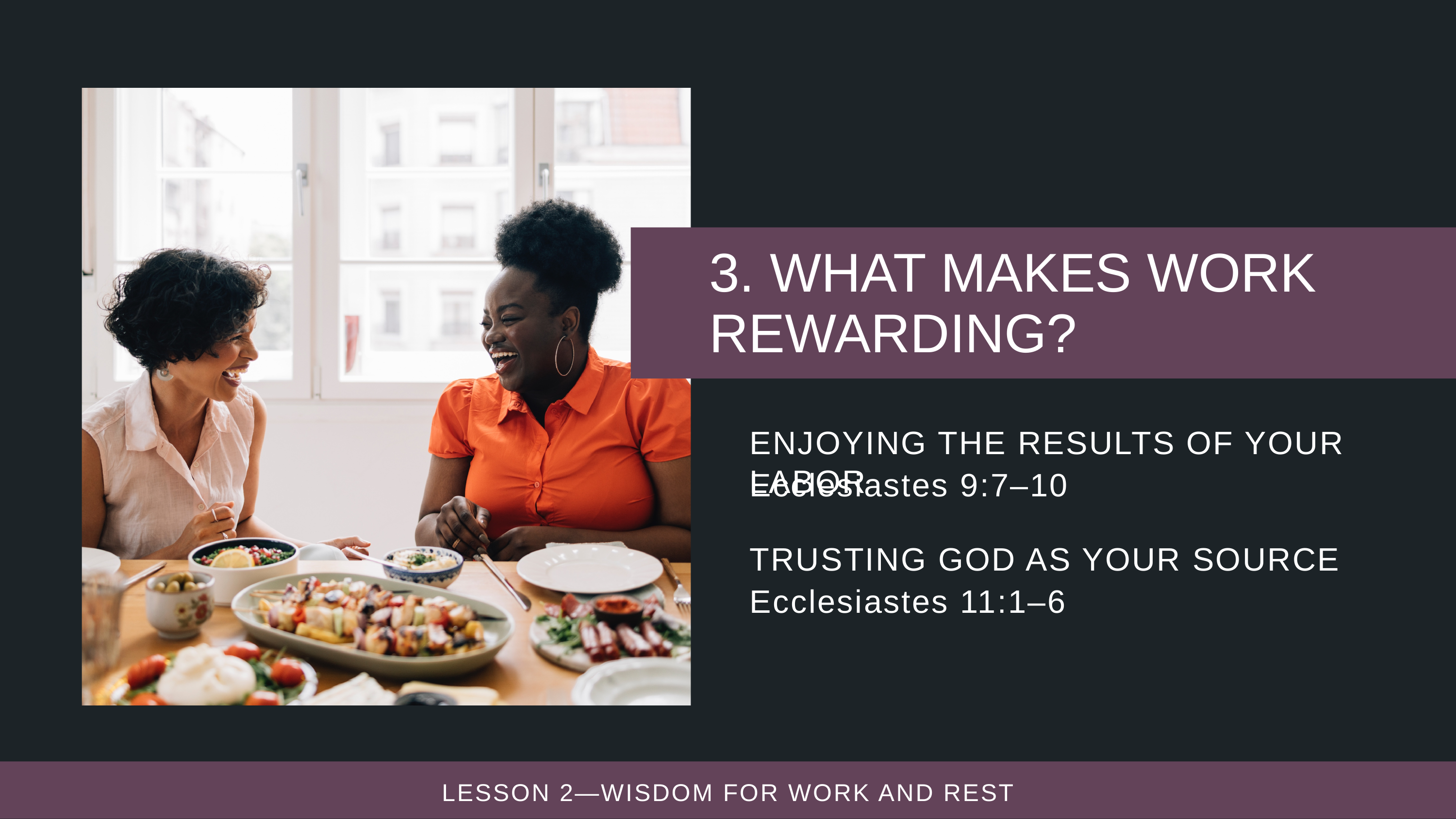

ENJOYING THE RESULTS OF YOUR LABOR
Ecclesiastes 9:7–10

TRUSTING GOD AS YOUR SOURCE
Ecclesiastes 11:1–6